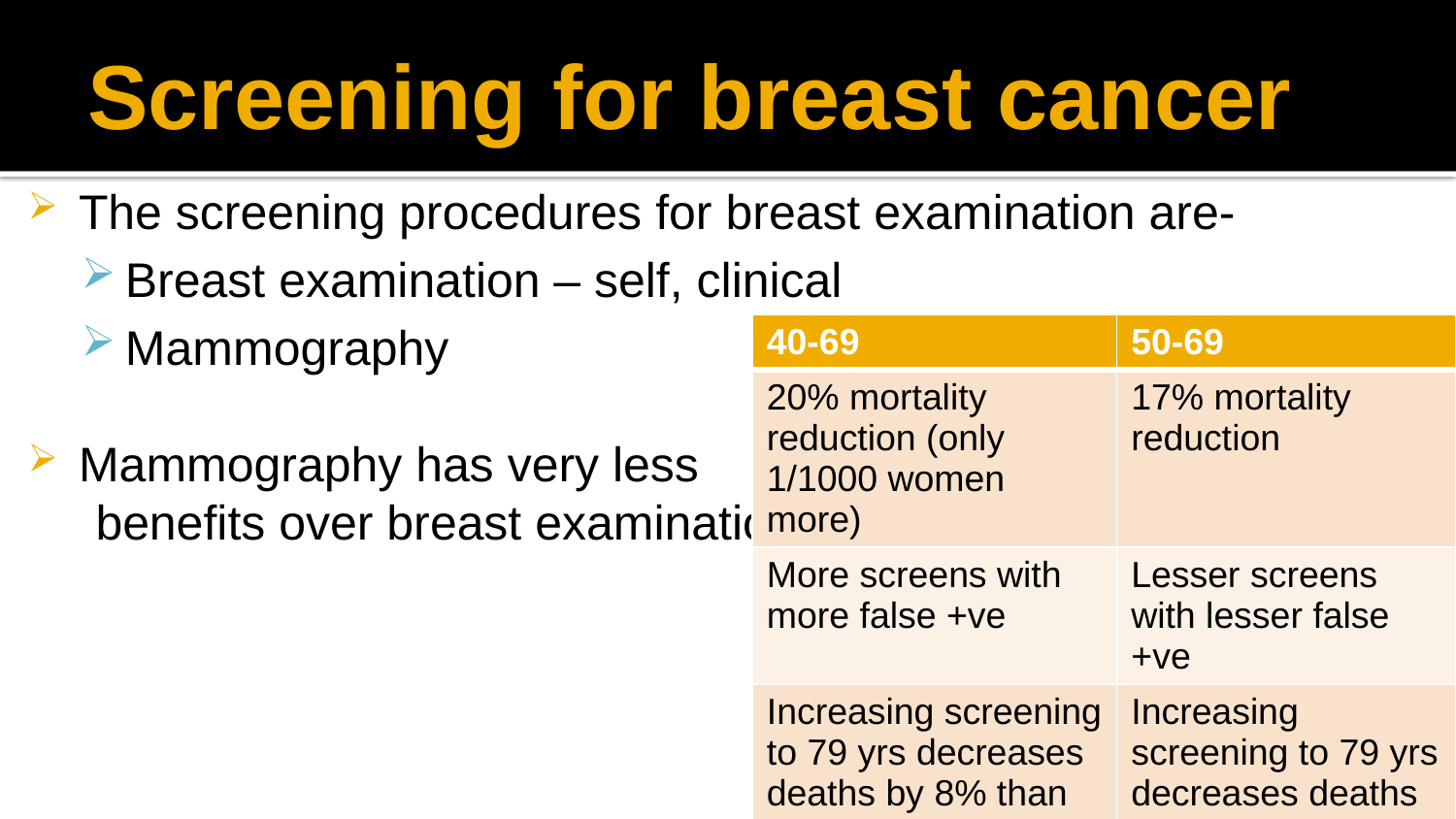

# Screening for breast cancer
The screening procedures for breast examination are-
Breast examination – self, clinical
Mammography

Mammography has very less
     benefits over breast examination.

| 40-69 | 50-69 |
| --- | --- |
| 20% mortality reduction (only 1/1000 women more) | 17% mortality reduction |
| More screens with more false +ve | Lesser screens with lesser false +ve |
| Increasing screening to 79 yrs decreases deaths by 8% than till 69 | Increasing screening to 79 yrs decreases deaths by 7% than till 69 |
47